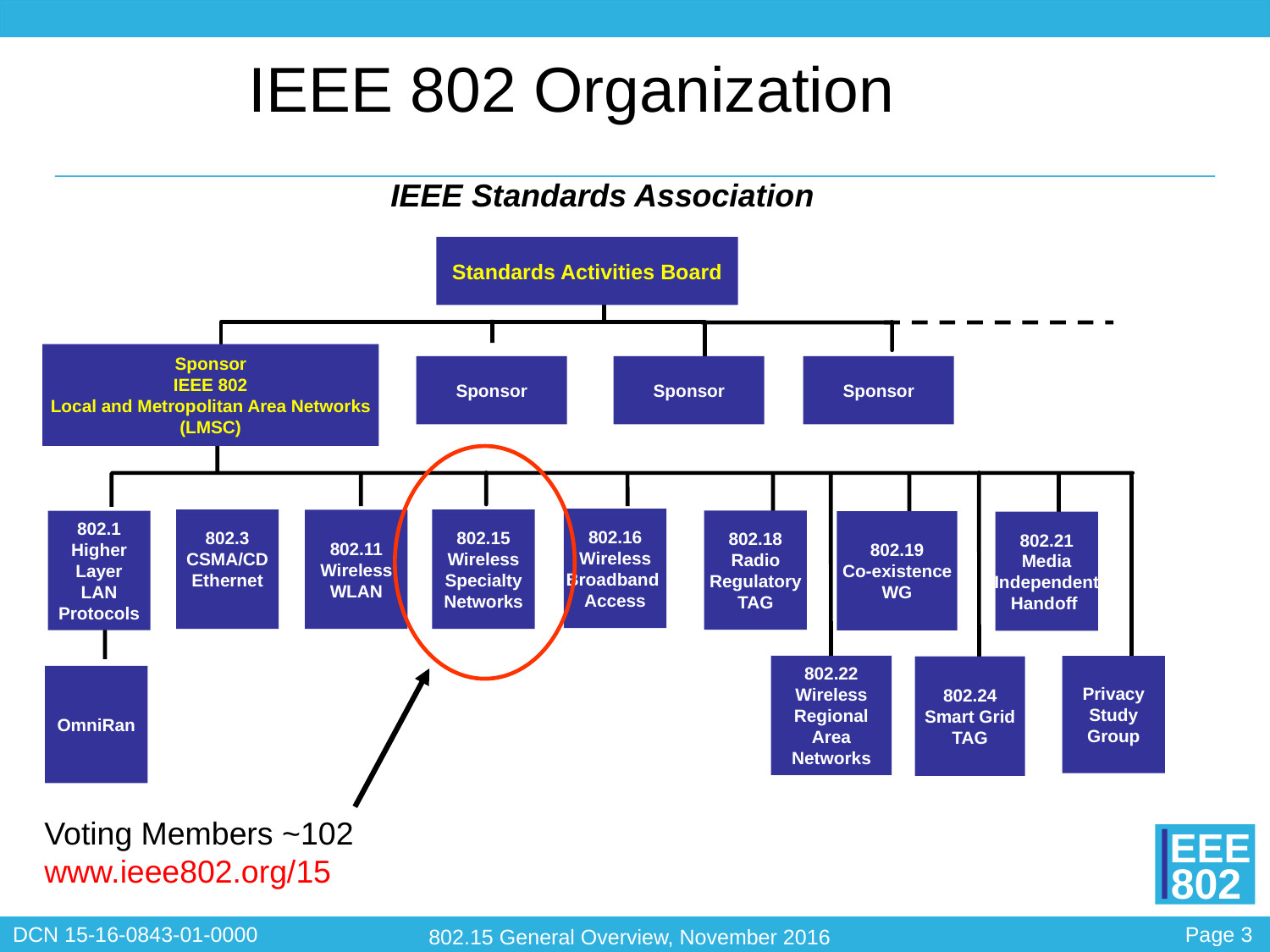

IEEE 802 Organization
IEEE Standards Association
Standards Activities Board

Sponsor
IEEE 802
Local and Metropolitan Area Networks
(LMSC)

Sponsor
Sponsor
Sponsor

802.16
Wireless
Broadband
Access
802.3
CSMA/CD
Ethernet

802.15
Wireless
Specialty
Networks
802.11
Wireless
WLAN
802.18
Radio
Regulatory
TAG
802.1
Higher
Layer
LAN
Protocols
802.19
Co-existence
WG
802.21
Media
Independent
Handoff

802.22
Wireless
Regional
Area
Networks
Privacy
Study
Group
802.24
Smart Grid
TAG
OmniRan

Voting Members ~102
www.ieee802.org/15